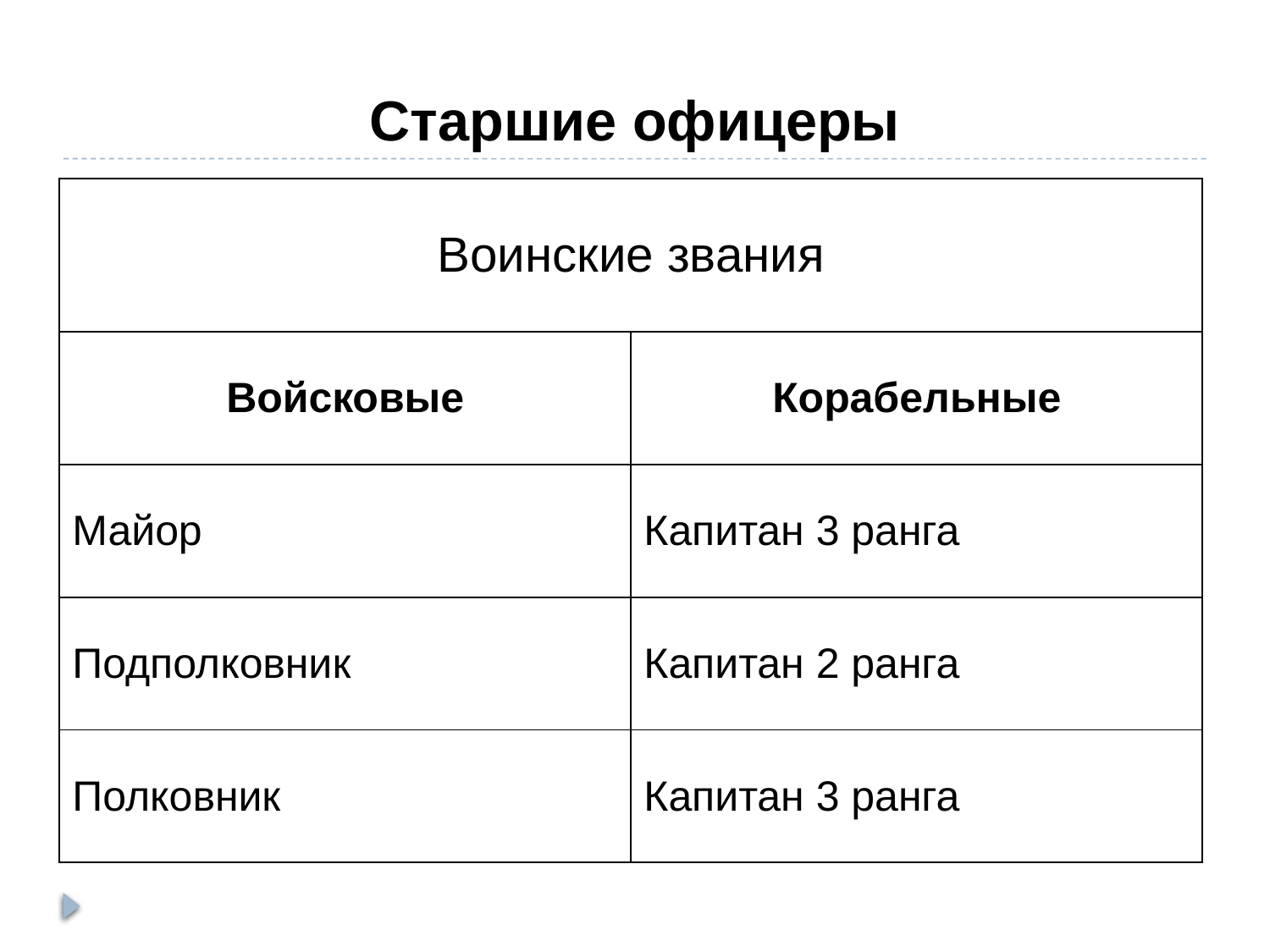

# Старшие офицеры
| Воинские звания |  |
| --- | --- |
| Войсковые | Корабельные |
| Майор | Капитан 3 ранга |
| Подполковник | Капитан 2 ранга |
| Полковник | Капитан 3 ранга |